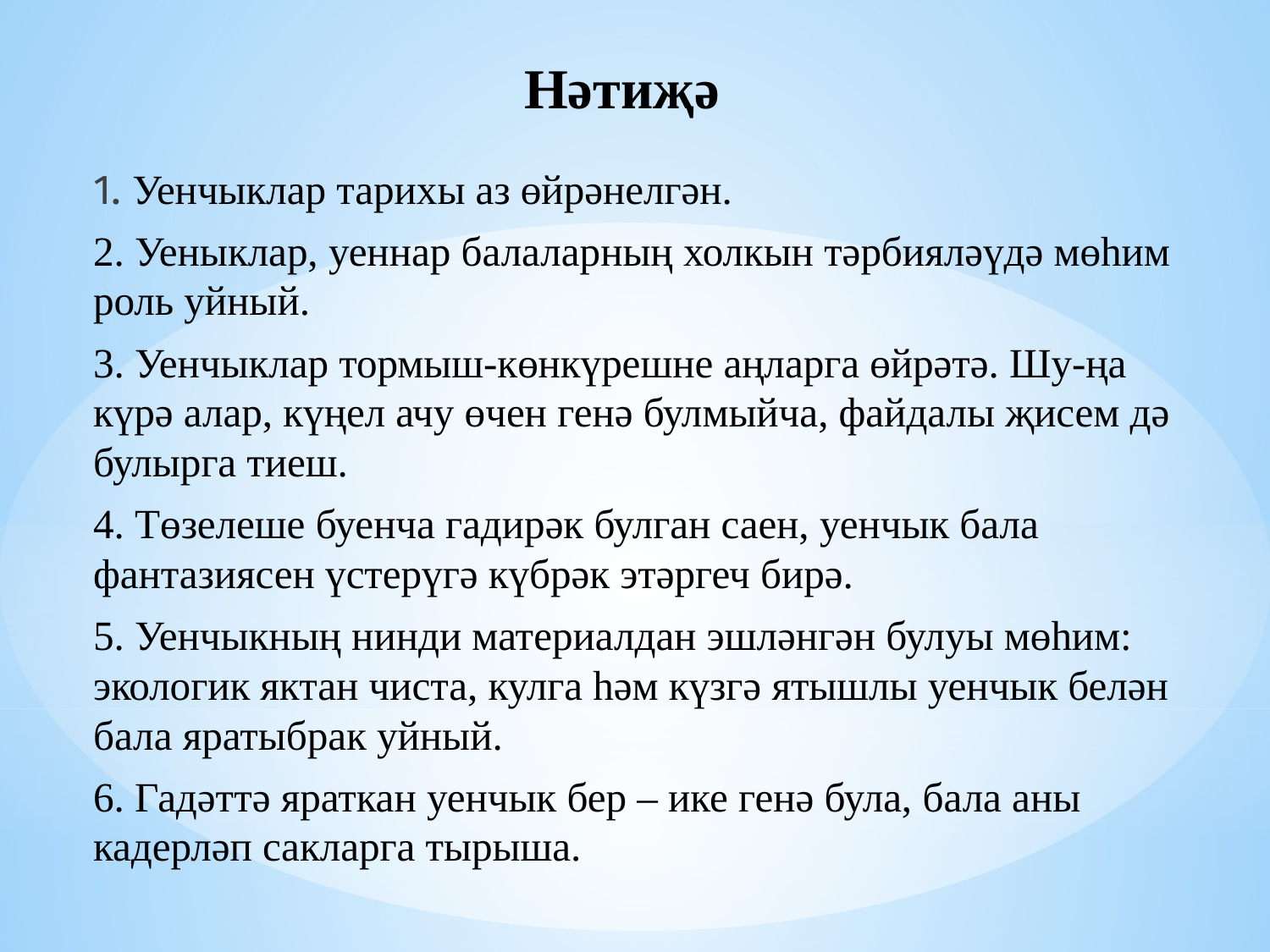

# Нәтиҗә
1. Уенчыклар тарихы аз өйрәнелгән.
2. Уеныклар, уеннар балаларның холкын тәрбияләүдә мөһим роль уйный.
3. Уенчыклар тормыш-көнкүрешне аңларга өйрәтә. Шу-ңа күрә алар, күңел ачу өчен генә булмыйча, файдалы җисем дә булырга тиеш.
4. Төзелеше буенча гадирәк булган саен, уенчык бала фантазиясен үстерүгә күбрәк этәргеч бирә.
5. Уенчыкның нинди материалдан эшләнгән булуы мөһим: экологик яктан чиста, кулга һәм күзгә ятышлы уенчык белән бала яратыбрак уйный.
6. Гадәттә яраткан уенчык бер – ике генә була, бала аны кадерләп сакларга тырыша.